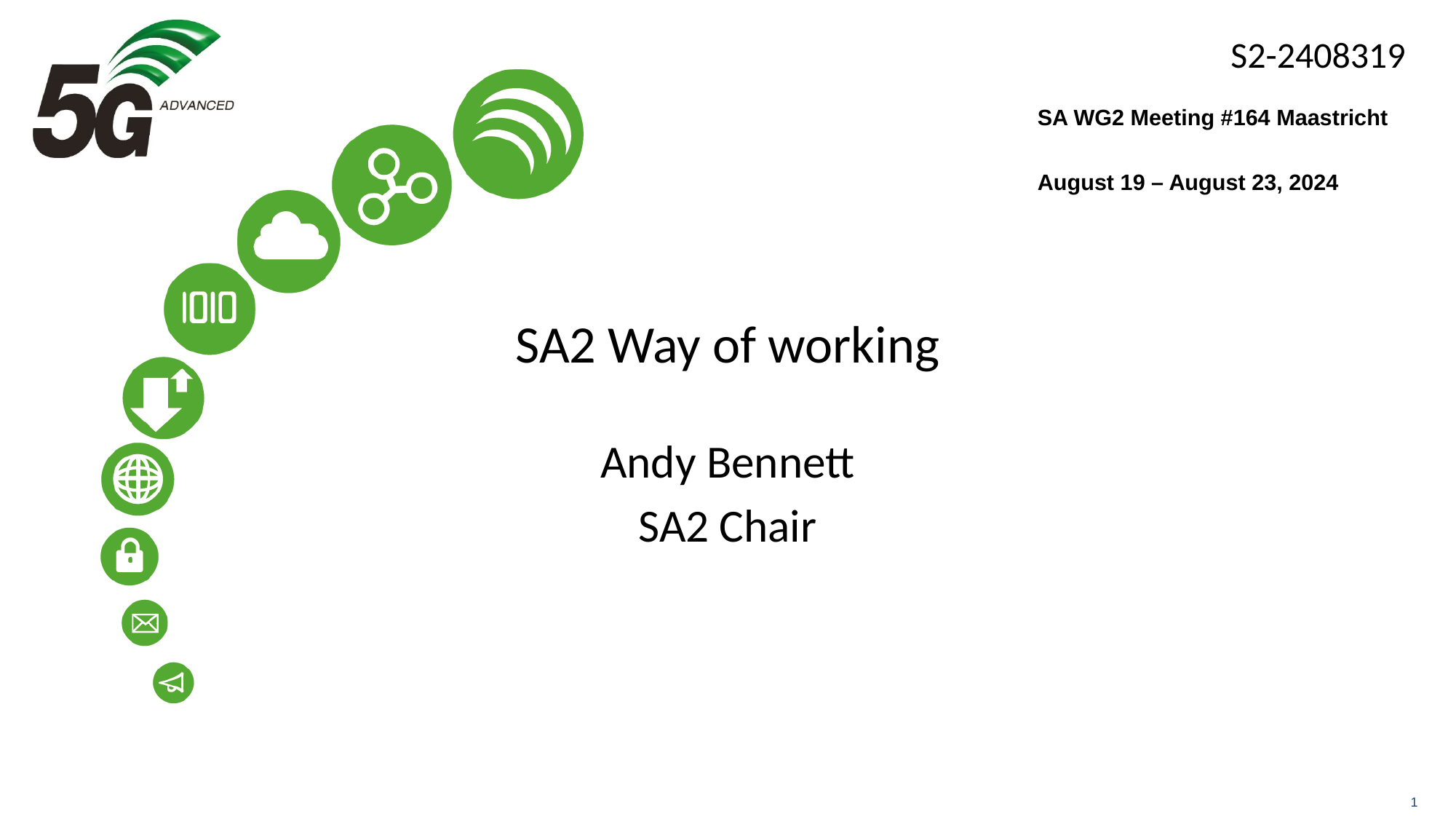

SA WG2 Meeting #164 Maastricht
August 19 – August 23, 2024
# SA2 Way of working
Andy Bennett
SA2 Chair